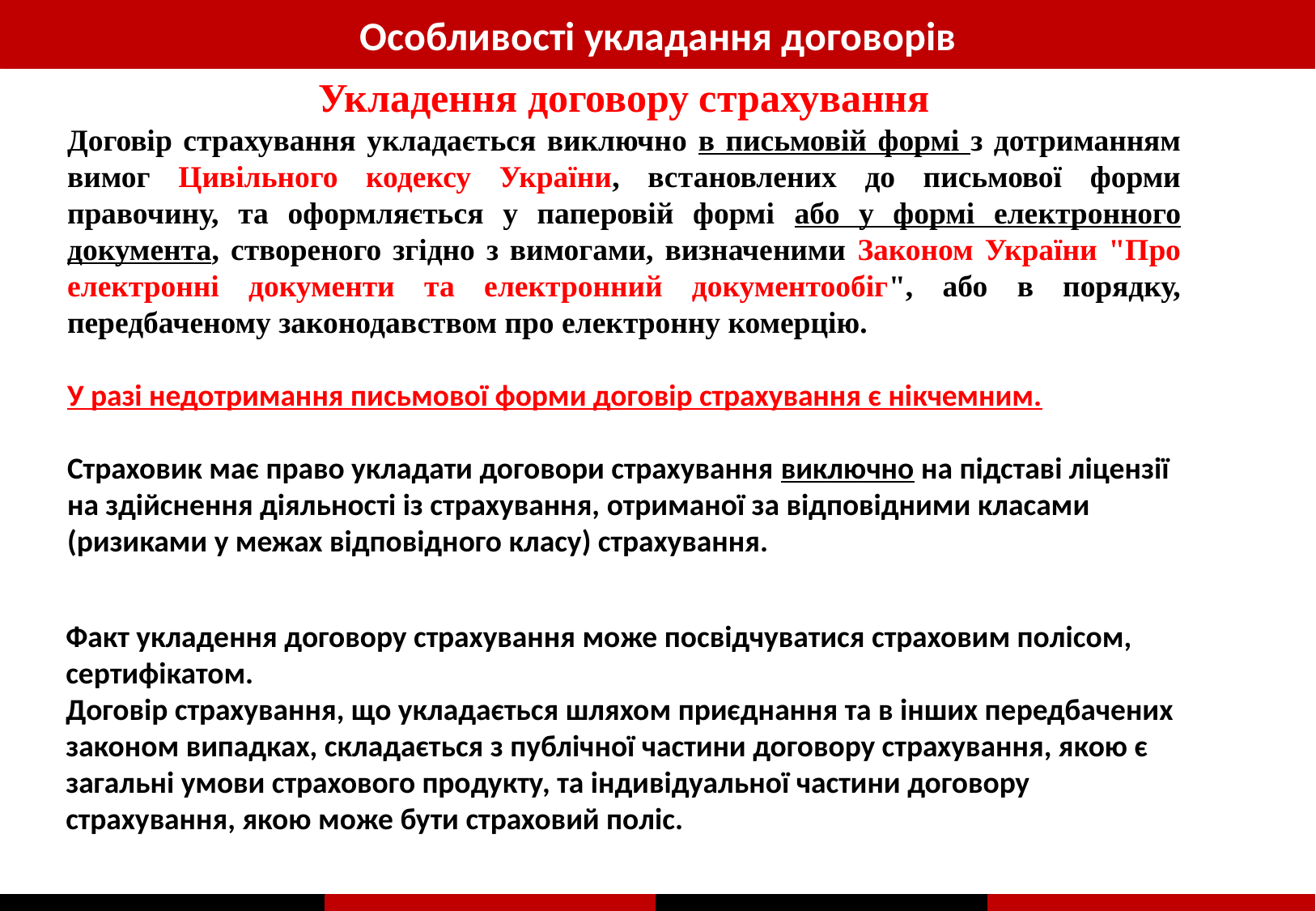

Особливості укладання договорів
Укладення договору страхування
Договір страхування укладається виключно в письмовій формі з дотриманням вимог Цивільного кодексу України, встановлених до письмової форми правочину, та оформляється у паперовій формі або у формі електронного документа, створеного згідно з вимогами, визначеними Законом України "Про електронні документи та електронний документообіг", або в порядку, передбаченому законодавством про електронну комерцію.

У разі недотримання письмової форми договір страхування є нікчемним.

Страховик має право укладати договори страхування виключно на підставі ліцензії на здійснення діяльності із страхування, отриманої за відповідними класами (ризиками у межах відповідного класу) страхування.

Факт укладення договору страхування може посвідчуватися страховим полісом, сертифікатом.
Договір страхування, що укладається шляхом приєднання та в інших передбачених законом випадках, складається з публічної частини договору страхування, якою є загальні умови страхового продукту, та індивідуальної частини договору страхування, якою може бути страховий поліс.